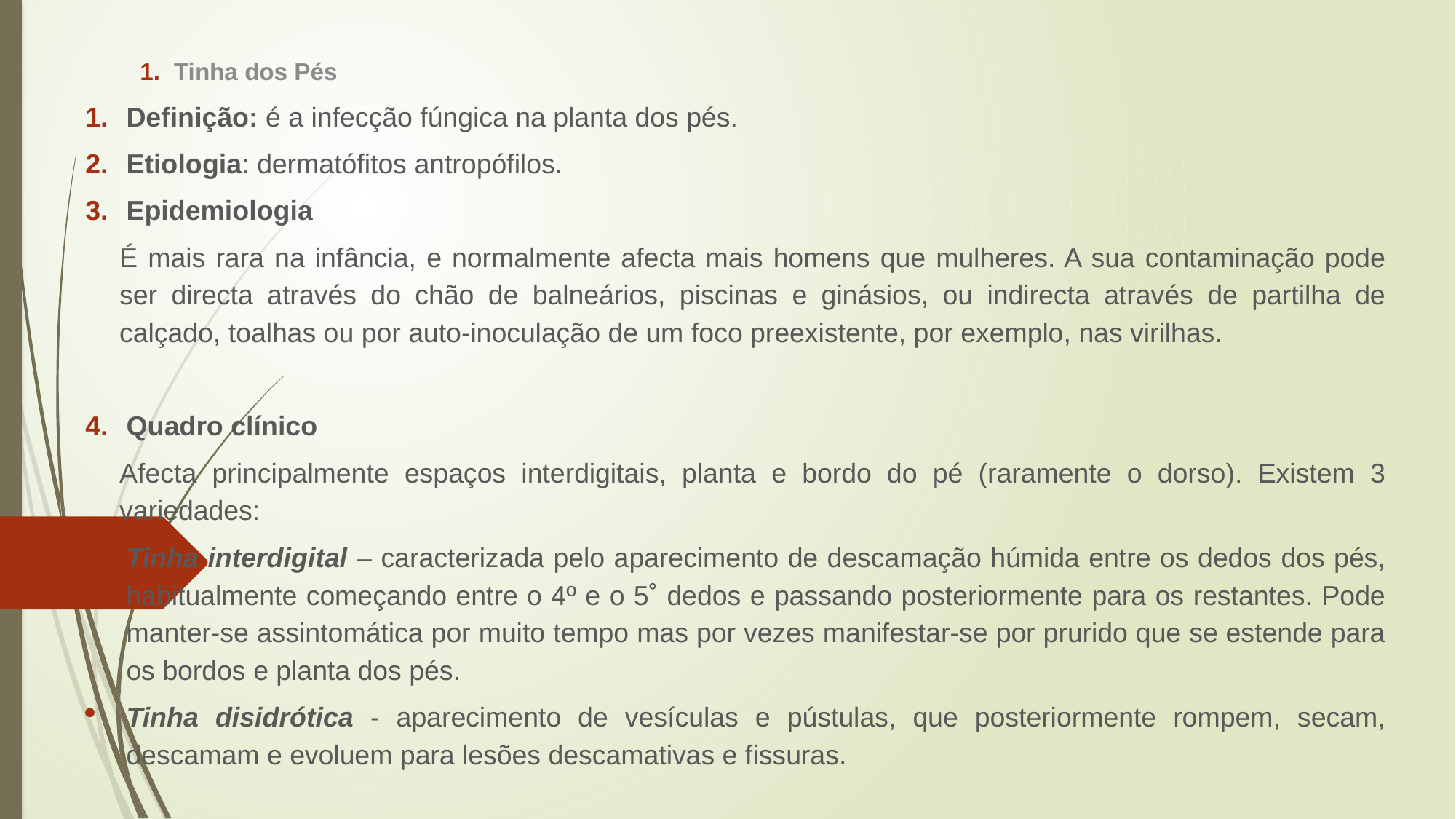

Tinha dos Pés
Definição: é a infecção fúngica na planta dos pés.
Etiologia: dermatófitos antropófilos.
Epidemiologia
É mais rara na infância, e normalmente afecta mais homens que mulheres. A sua contaminação pode ser directa através do chão de balneários, piscinas e ginásios, ou indirecta através de partilha de calçado, toalhas ou por auto-inoculação de um foco preexistente, por exemplo, nas virilhas.

Quadro clínico
Afecta principalmente espaços interdigitais, planta e bordo do pé (raramente o dorso). Existem 3 variedades:
Tinha interdigital – caracterizada pelo aparecimento de descamação húmida entre os dedos dos pés, habitualmente começando entre o 4º e o 5˚ dedos e passando posteriormente para os restantes. Pode manter-se assintomática por muito tempo mas por vezes manifestar-se por prurido que se estende para os bordos e planta dos pés.
Tinha disidrótica - aparecimento de vesículas e pústulas, que posteriormente rompem, secam, descamam e evoluem para lesões descamativas e fissuras.